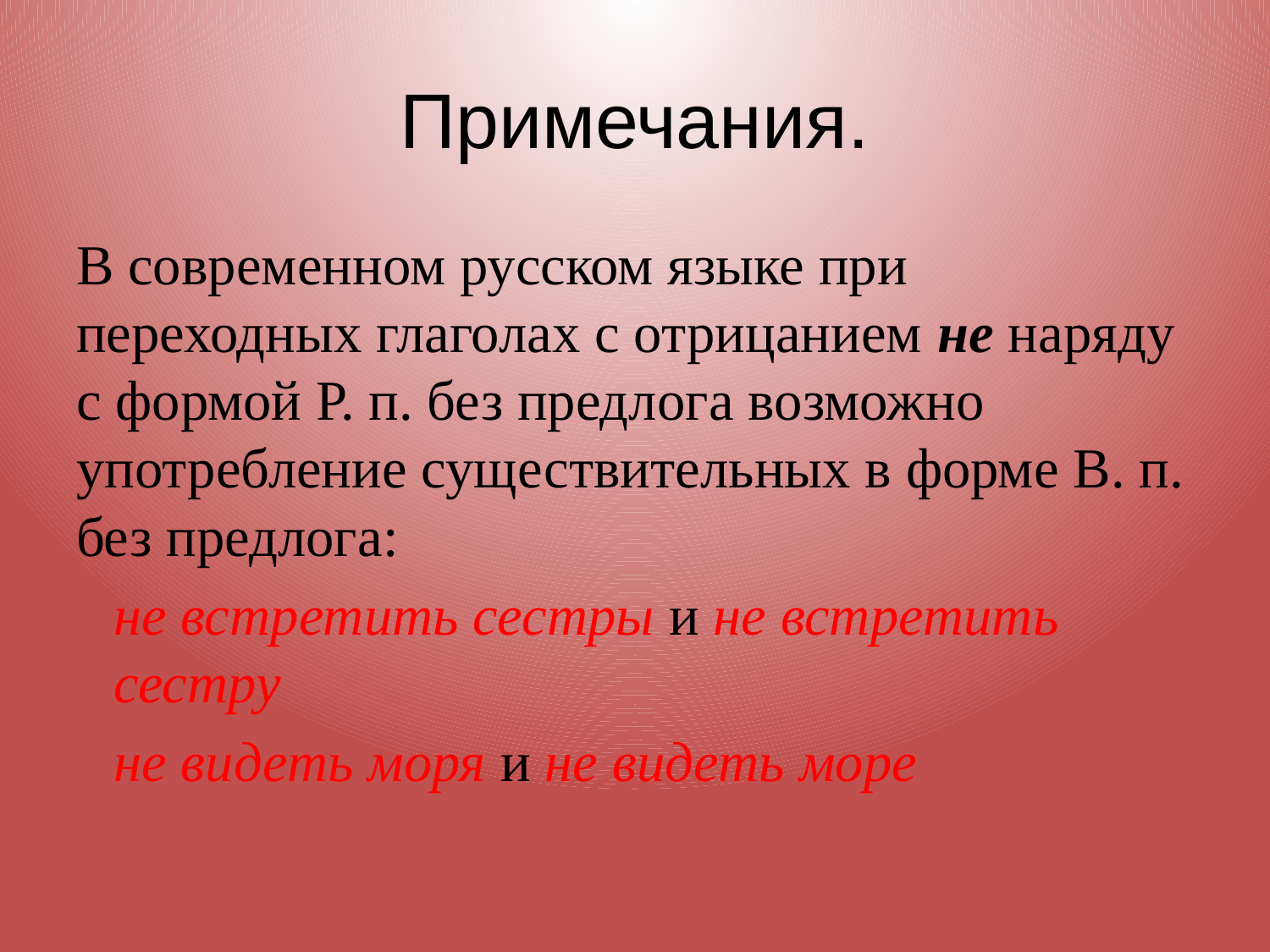

# Примечания.
В современном русском языке при переходных глаголах с отрицанием не наряду с формой Р. п. без предлога возможно употребление существительных в форме В. п. без предлога:
не встретить сестры и не встретить сестру
не видеть моря и не видеть море